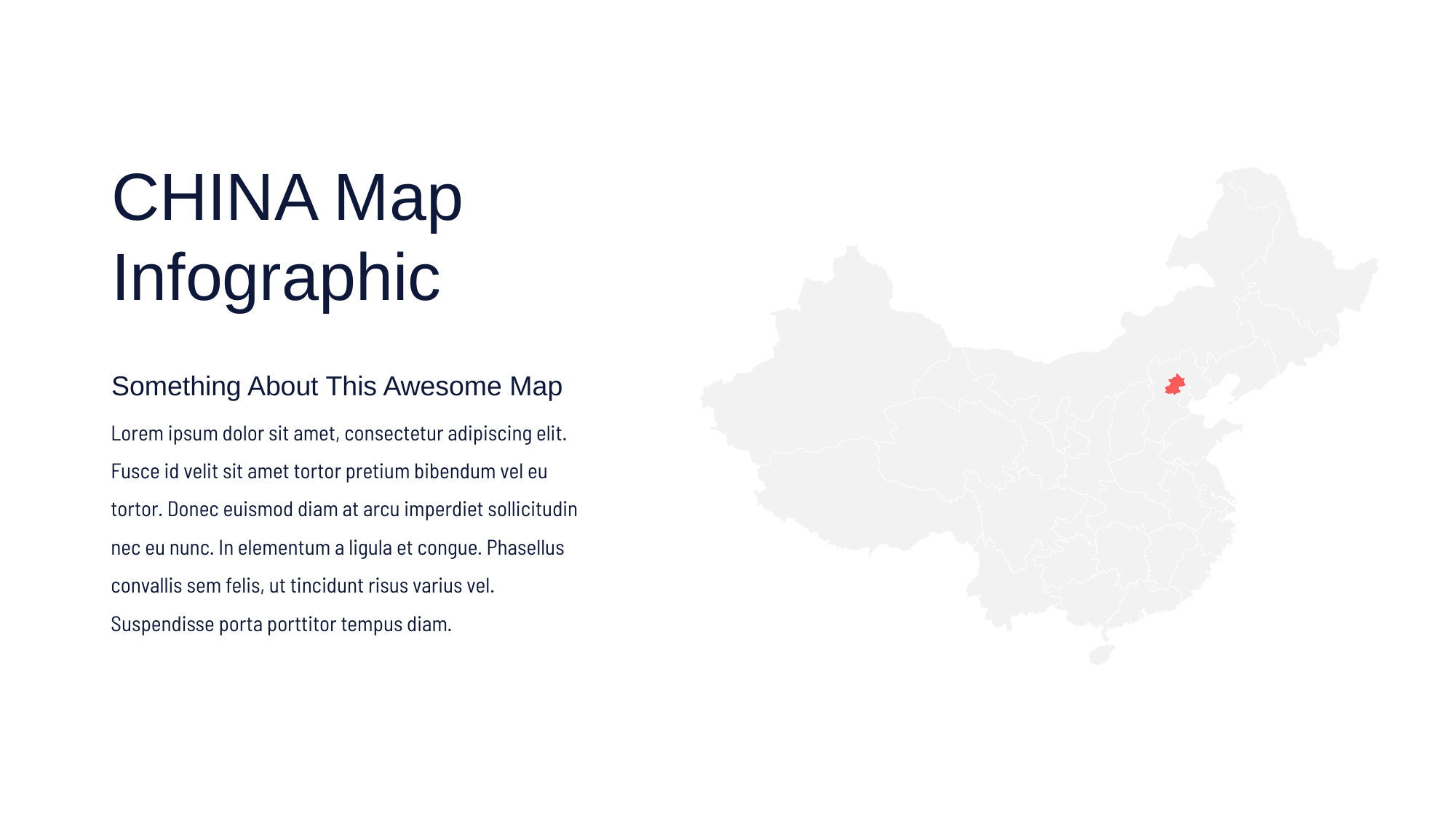

CHINA Map
Infographic

Something About This Awesome Map
Lorem ipsum dolor sit amet, consectetur adipiscing elit. Fusce id velit sit amet tortor pretium bibendum vel eu tortor. Donec euismod diam at arcu imperdiet sollicitudin nec eu nunc. In elementum a ligula et congue. Phasellus convallis sem felis, ut tincidunt risus varius vel. Suspendisse porta porttitor tempus diam.